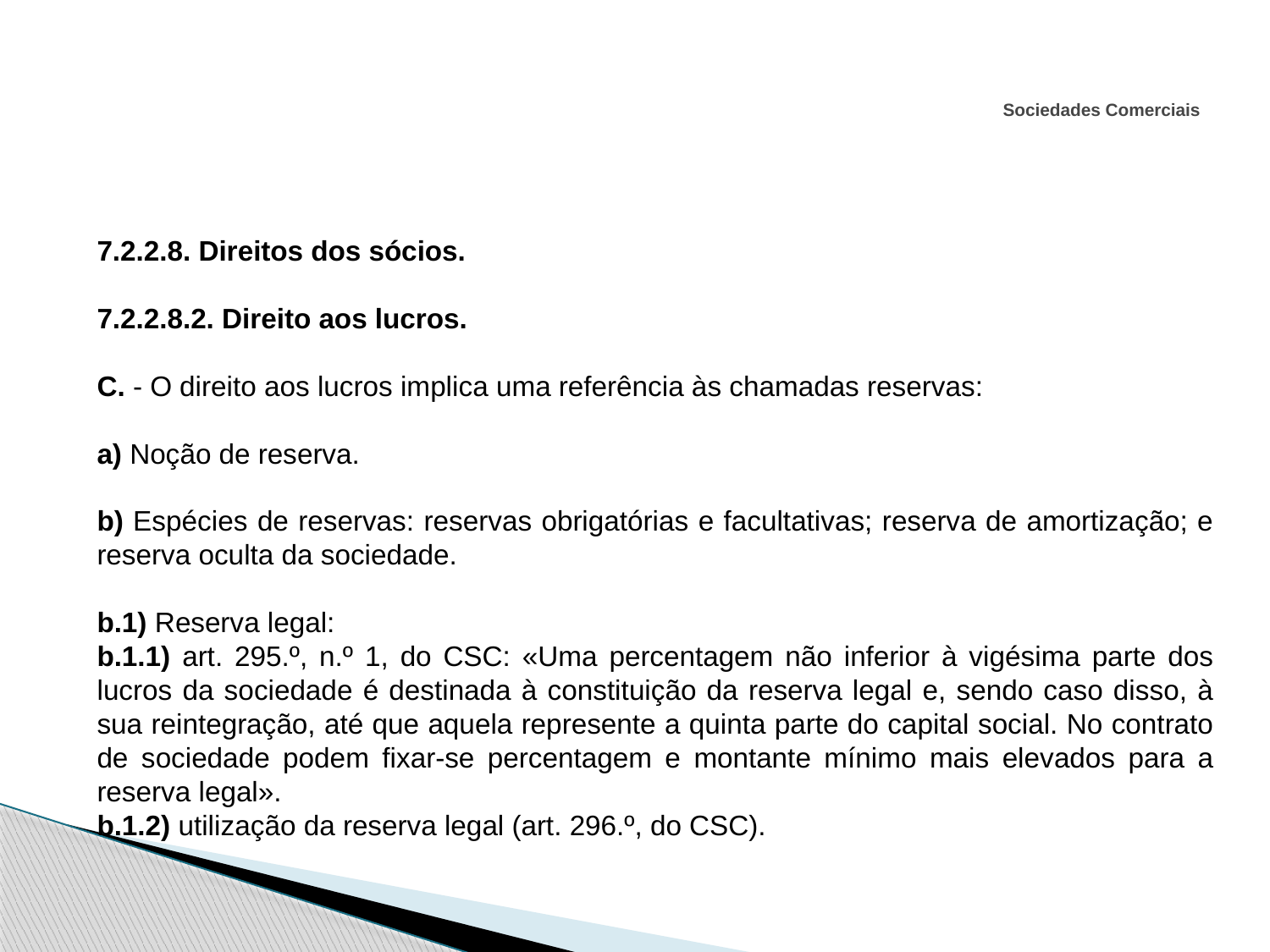

# Sociedades Comerciais
7.2.2.8. Direitos dos sócios.

7.2.2.8.2. Direito aos lucros.

C. - O direito aos lucros implica uma referência às chamadas reservas:

a) Noção de reserva.

b) Espécies de reservas: reservas obrigatórias e facultativas; reserva de amortização; e reserva oculta da sociedade.

b.1) Reserva legal:
b.1.1) art. 295.º, n.º 1, do CSC: «Uma percentagem não inferior à vigésima parte dos lucros da sociedade é destinada à constituição da reserva legal e, sendo caso disso, à sua reintegração, até que aquela represente a quinta parte do capital social. No contrato de sociedade podem fixar-se percentagem e montante mínimo mais elevados para a reserva legal».
b.1.2) utilização da reserva legal (art. 296.º, do CSC).